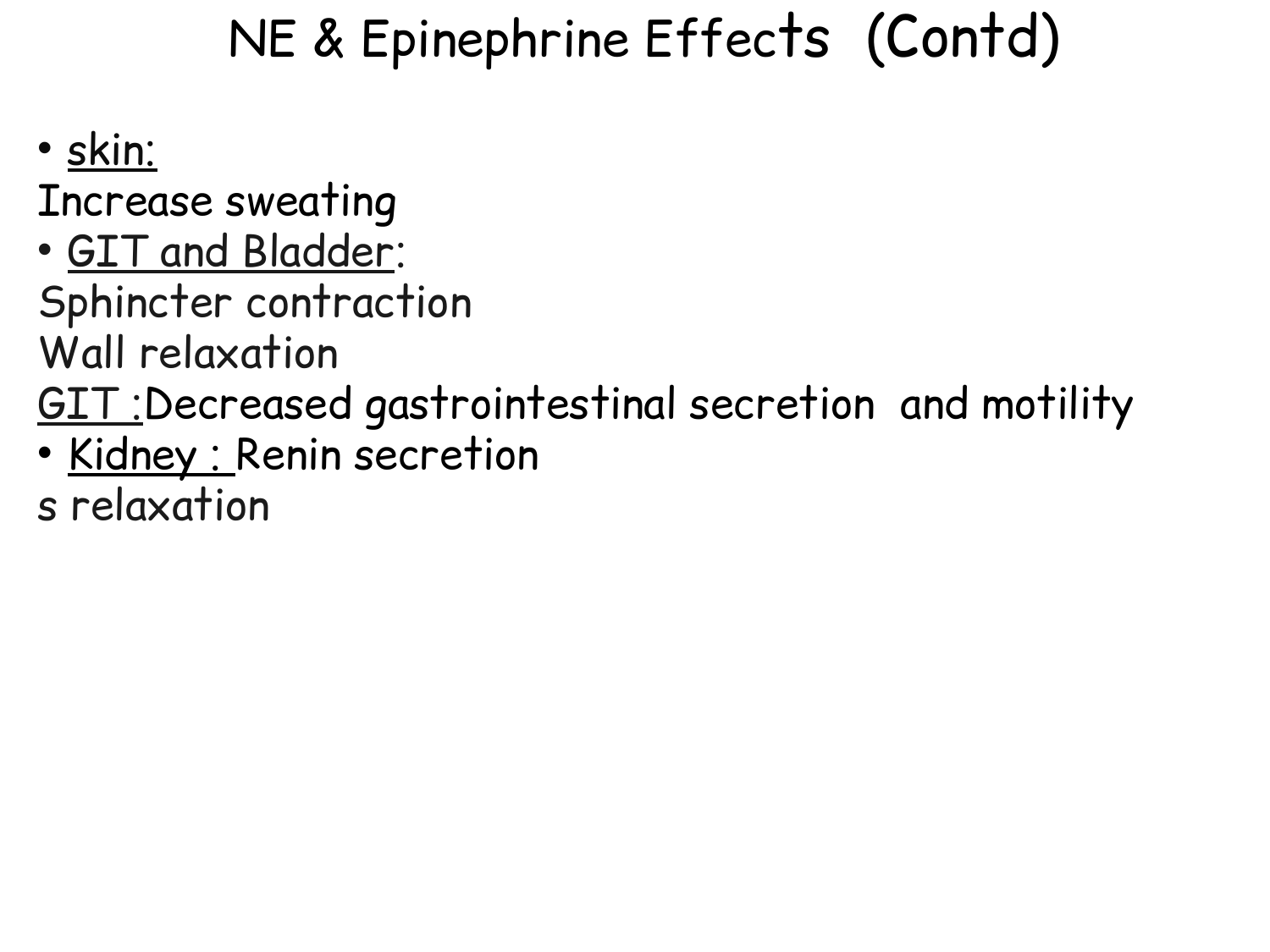

# NE & Epinephrine Effects  (Contd)
skin:
Increase sweating
GIT and Bladder:
Sphincter contraction
Wall relaxation
GIT :Decreased gastrointestinal secretion  and motility
Kidney : Renin secretion
s relaxation